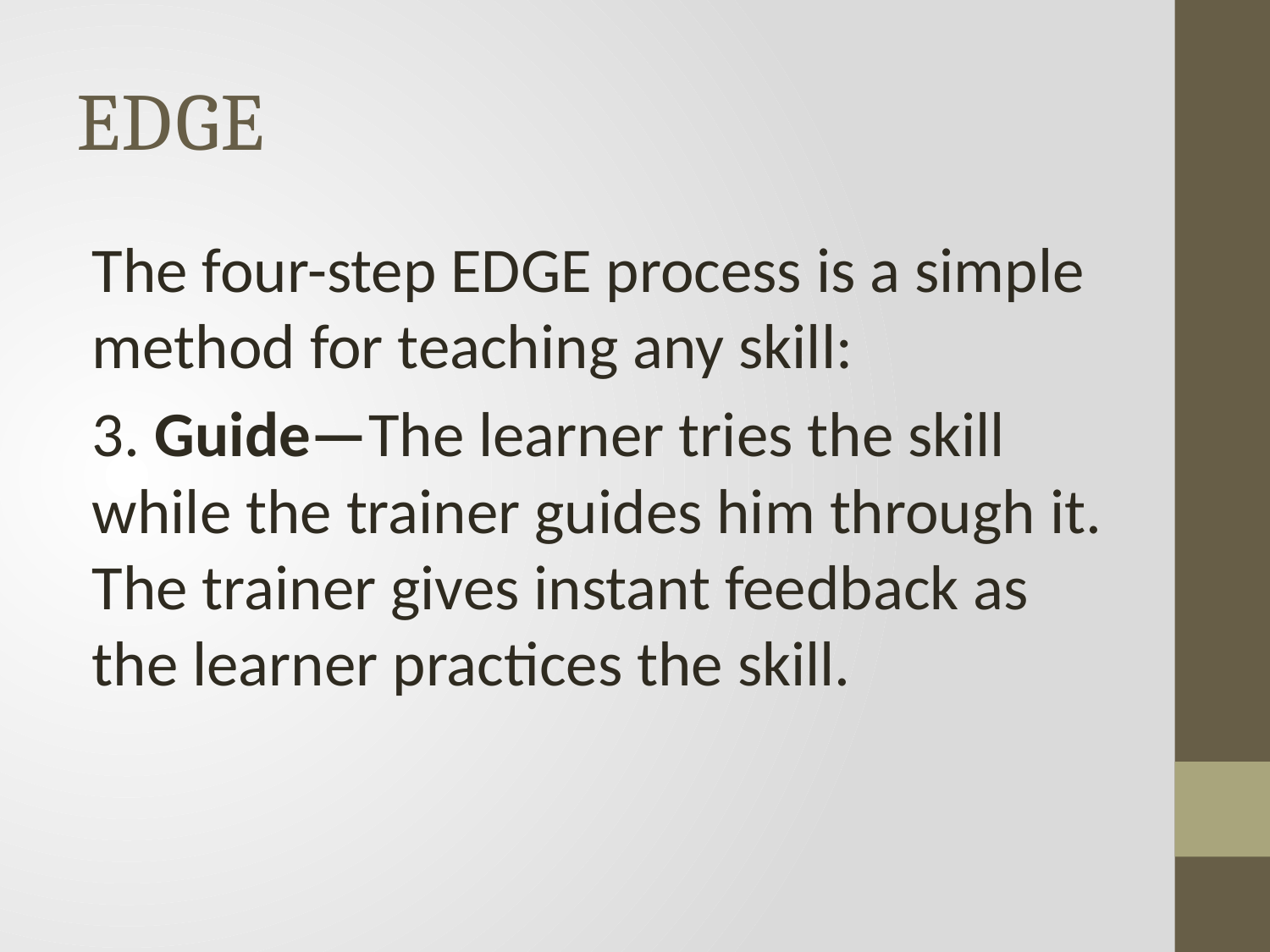

# EDGE
The four-step EDGE process is a simple method for teaching any skill:
3. Guide—The learner tries the skill while the trainer guides him through it. The trainer gives instant feedback as the learner practices the skill.